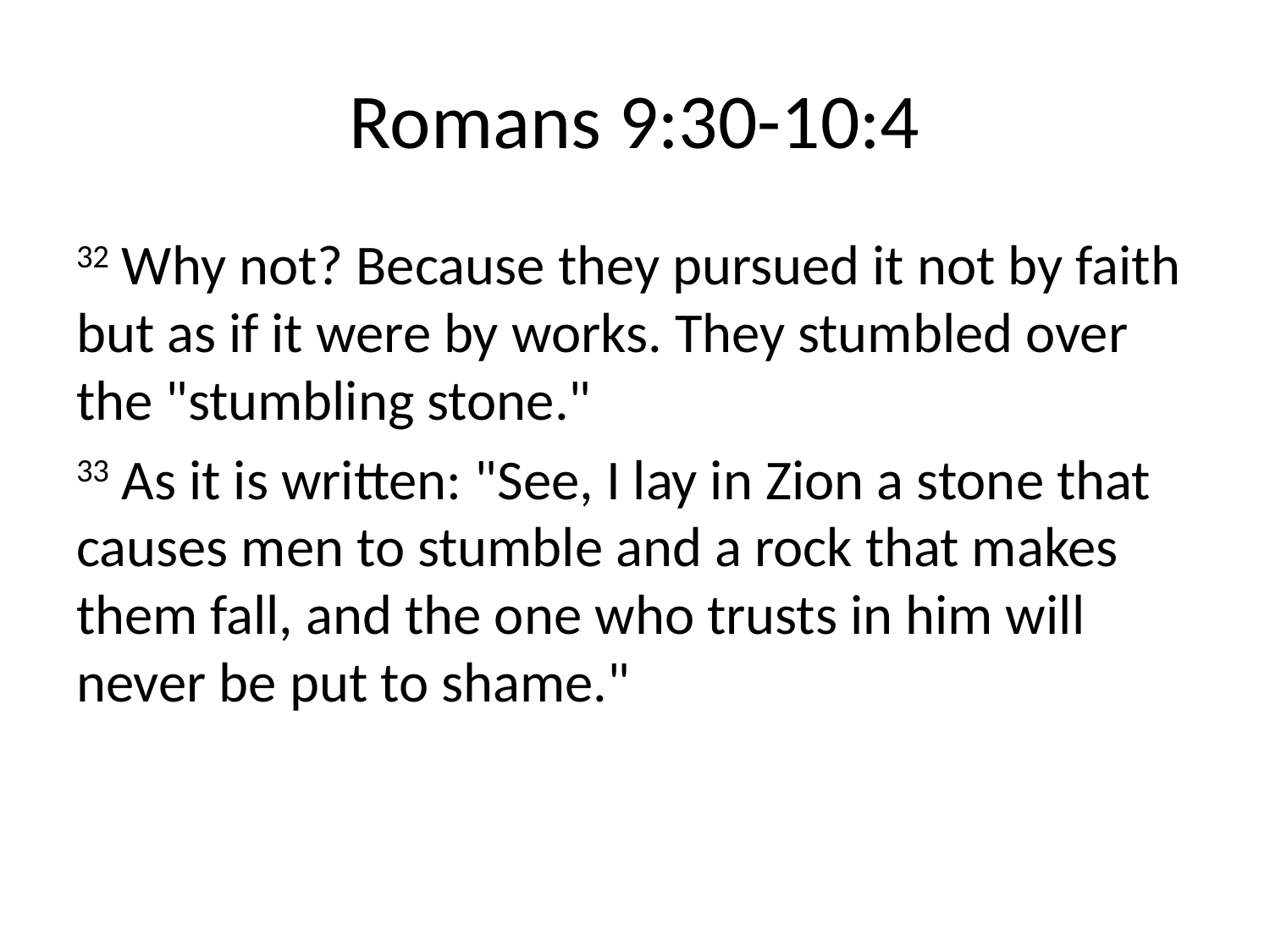

# Romans 9:30-10:4
32 Why not? Because they pursued it not by faith but as if it were by works. They stumbled over the "stumbling stone."
33 As it is written: "See, I lay in Zion a stone that causes men to stumble and a rock that makes them fall, and the one who trusts in him will never be put to shame."